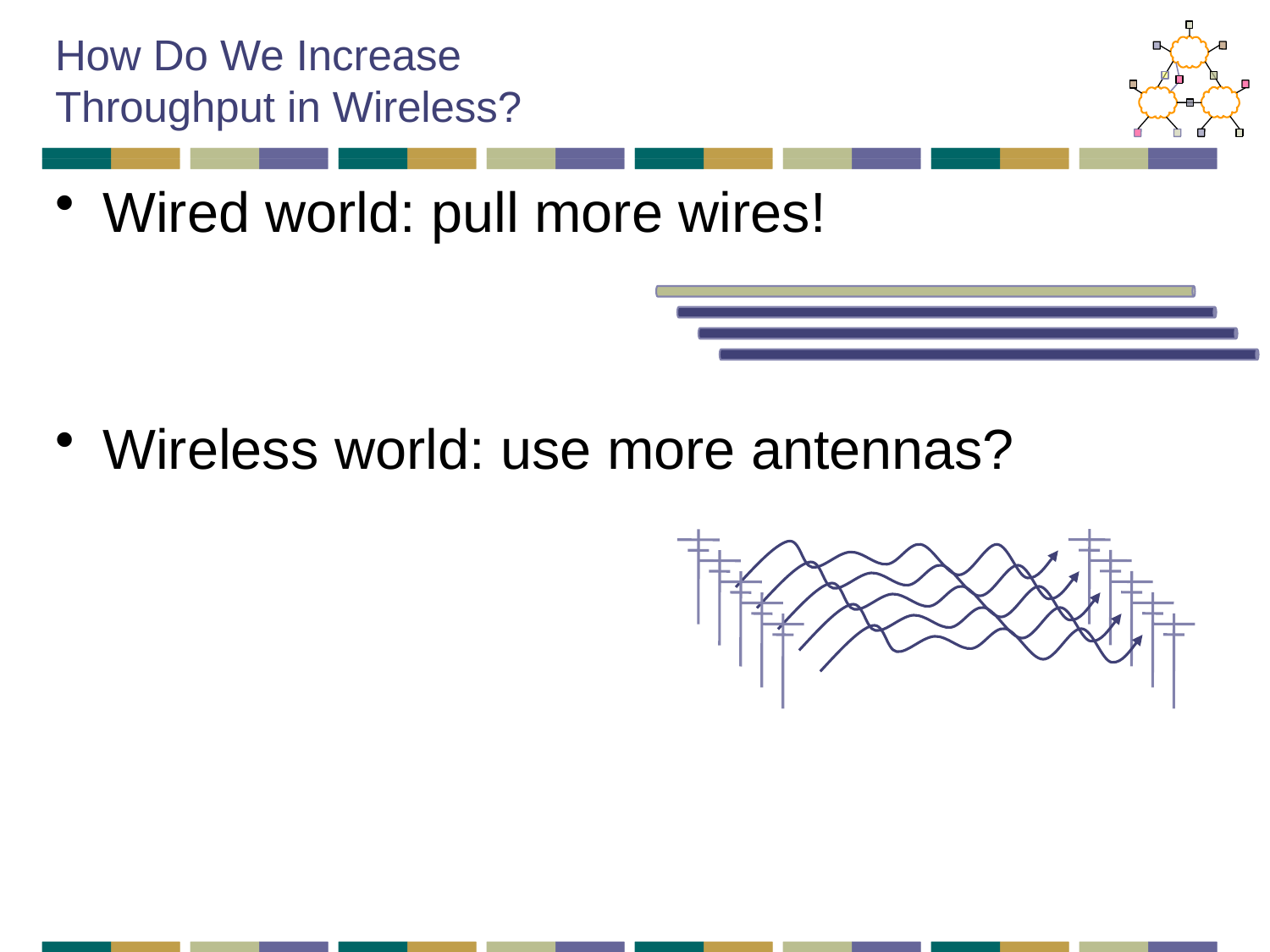

# How Do We Increase Throughput in Wireless?

Wired world: pull more wires!

Wireless world: use more antennas?